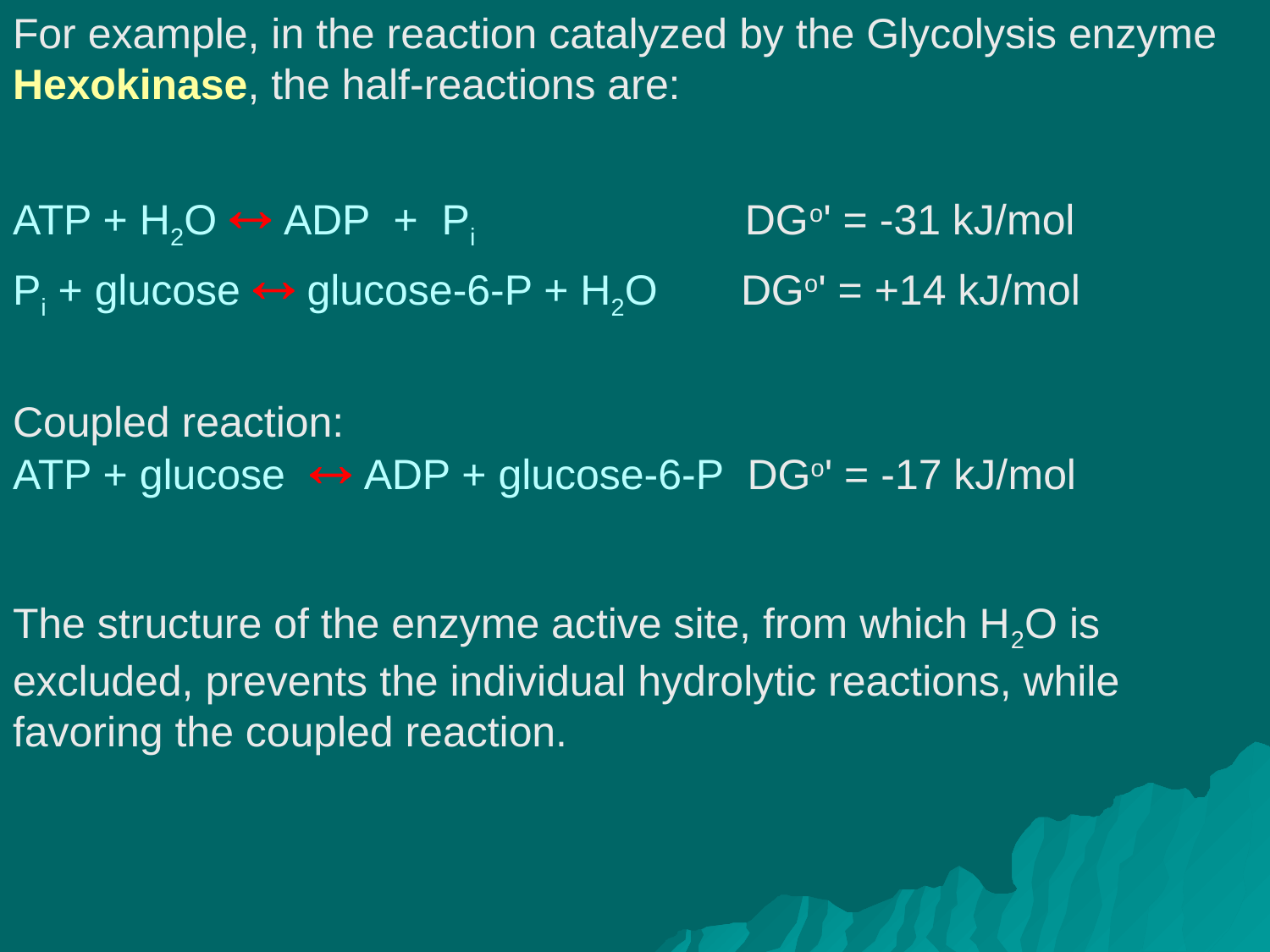

For example, in the reaction catalyzed by the Glycolysis enzyme Hexokinase, the half-reactions are:

ATP + H2O ↔ ADP  +  Pi	                   DGo' = -31 kJ/mol
Pi + glucose ↔ glucose-6-P + H2O       DGo' = +14 kJ/mol

Coupled reaction:
ATP + glucose  ↔ ADP + glucose-6-P  DGo' = -17 kJ/mol

The structure of the enzyme active site, from which H2O is excluded, prevents the individual hydrolytic reactions, while favoring the coupled reaction.